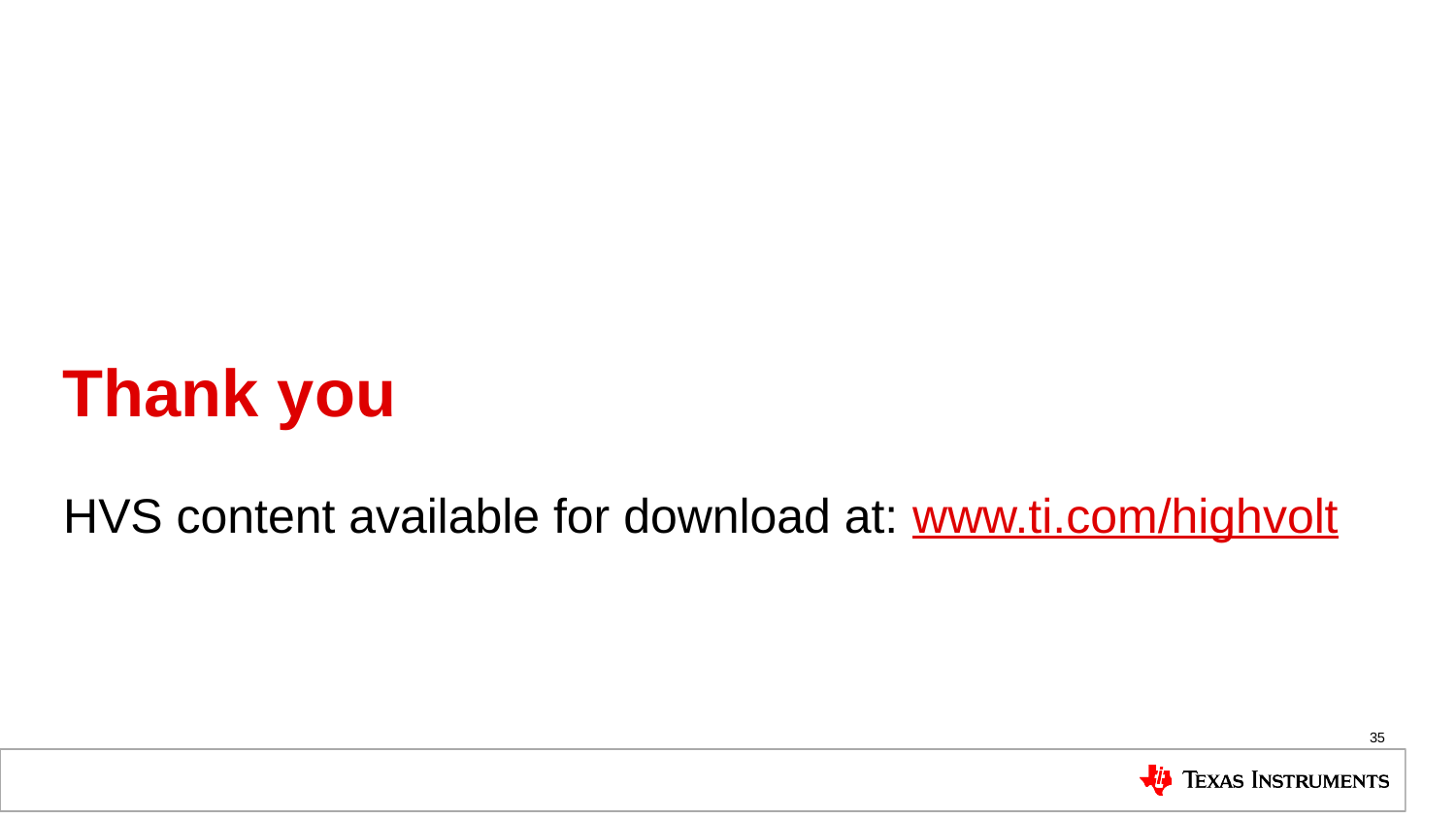

# Thank you
HVS content available for download at: www.ti.com/highvolt
35